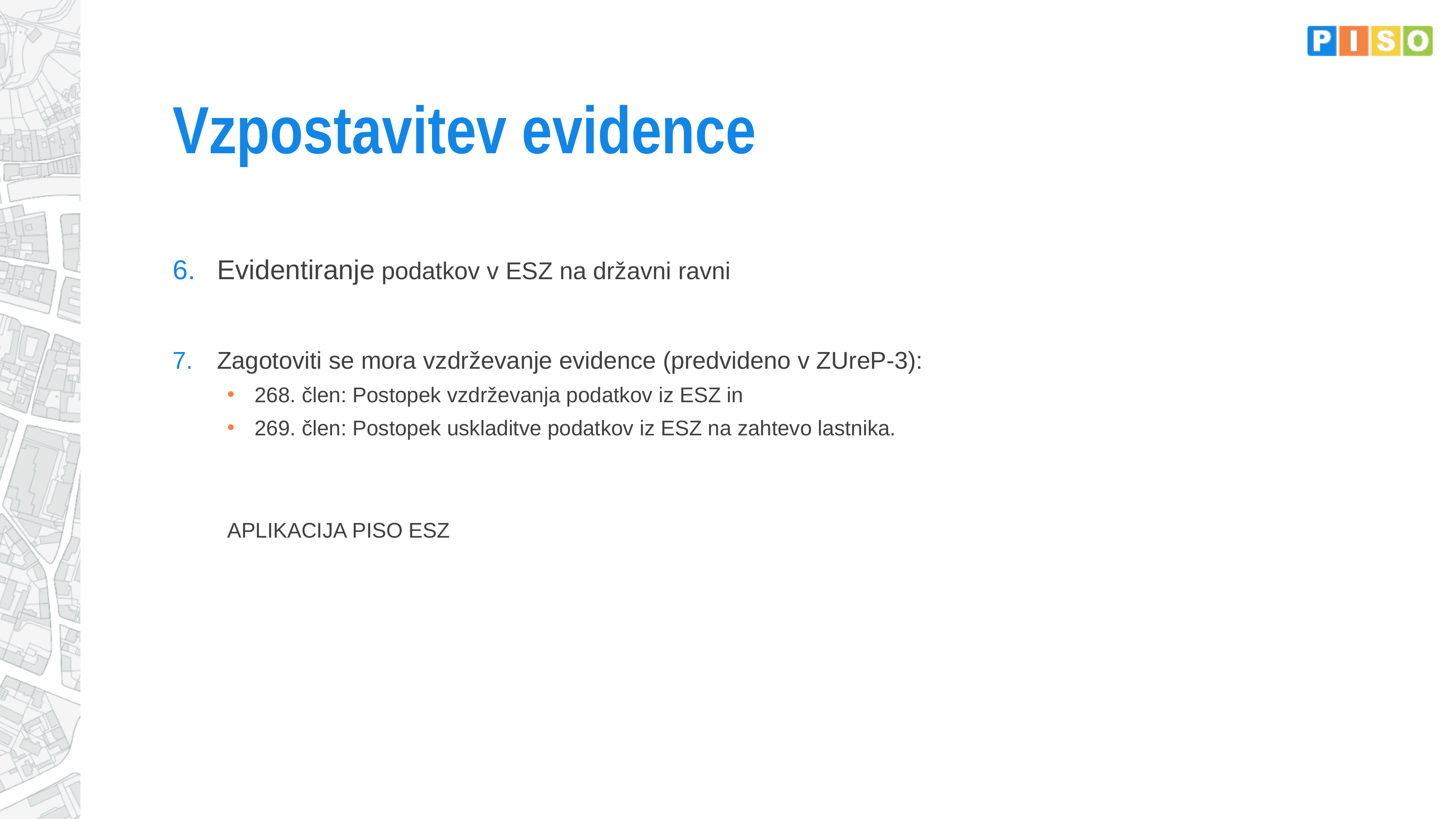

# Vzpostavitev evidence

Evidentiranje podatkov v ESZ na državni ravni

Zagotoviti se mora vzdrževanje evidence (predvideno v ZUreP-3):
268. člen: Postopek vzdrževanja podatkov iz ESZ in
269. člen: Postopek uskladitve podatkov iz ESZ na zahtevo lastnika.

APLIKACIJA PISO ESZ